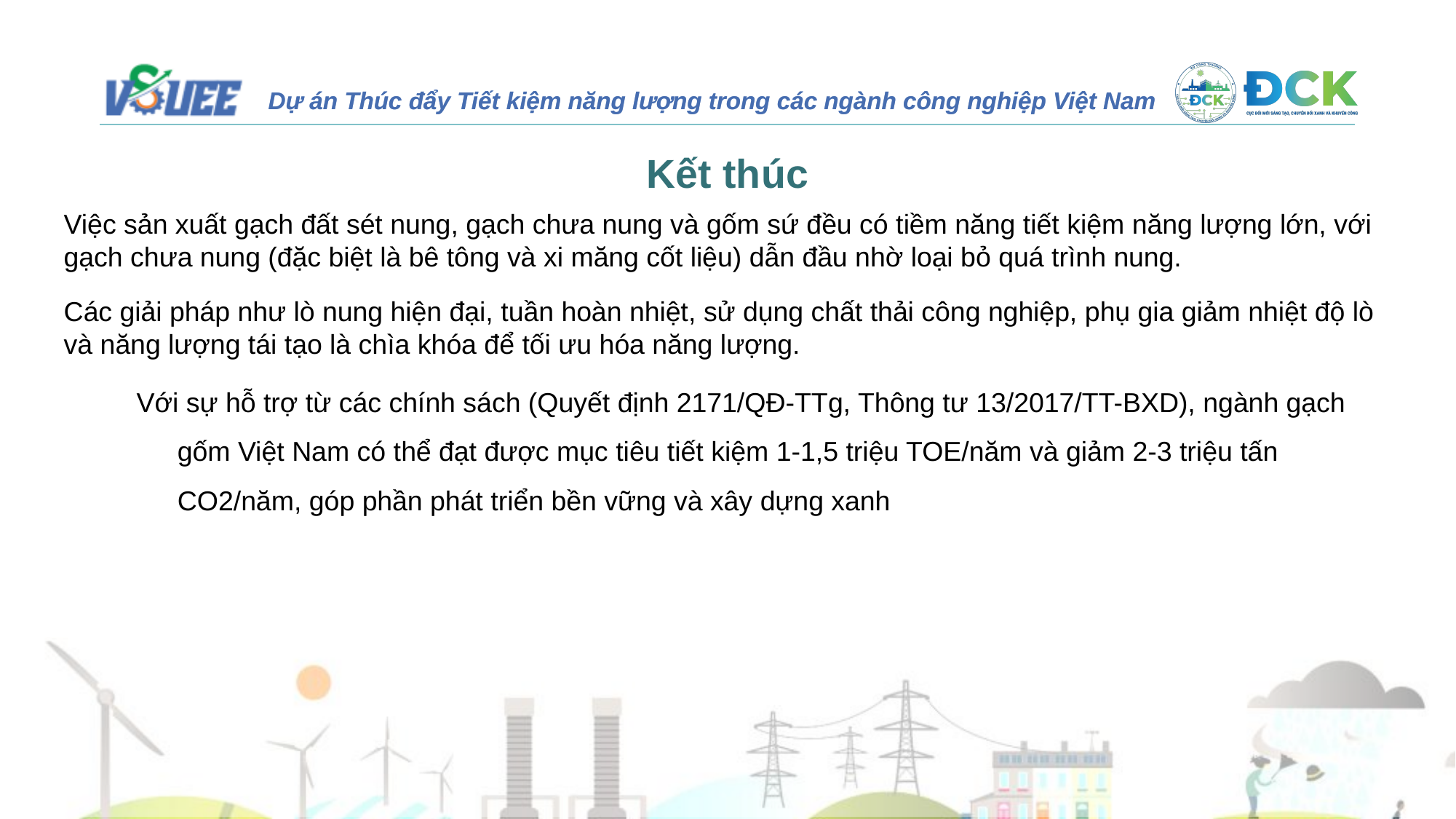

Kết thúc
Việc sản xuất gạch đất sét nung, gạch chưa nung và gốm sứ đều có tiềm năng tiết kiệm năng lượng lớn, với gạch chưa nung (đặc biệt là bê tông và xi măng cốt liệu) dẫn đầu nhờ loại bỏ quá trình nung.
Các giải pháp như lò nung hiện đại, tuần hoàn nhiệt, sử dụng chất thải công nghiệp, phụ gia giảm nhiệt độ lò và năng lượng tái tạo là chìa khóa để tối ưu hóa năng lượng.
Với sự hỗ trợ từ các chính sách (Quyết định 2171/QĐ-TTg, Thông tư 13/2017/TT-BXD), ngành gạch gốm Việt Nam có thể đạt được mục tiêu tiết kiệm 1-1,5 triệu TOE/năm và giảm 2-3 triệu tấn CO2/năm, góp phần phát triển bền vững và xây dựng xanh